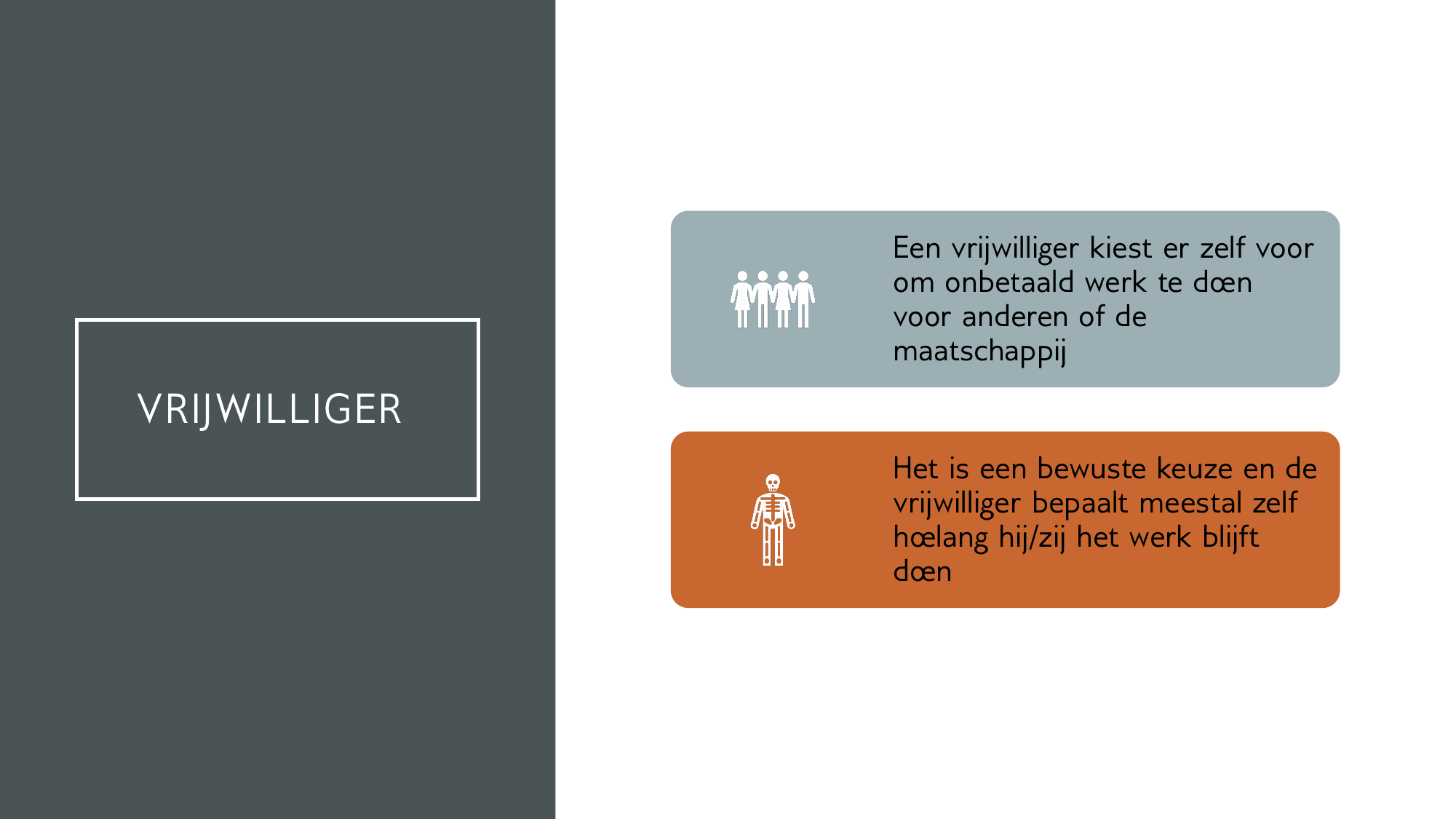

Een vrijwilliger kiest er zelf voor om onbetaald werk te doen voor anderen of de maatschappij
Het is een bewuste keuze en de vrijwilliger bepaalt meestal zelf hoelang hij/zij het werk blijft doen
# Vrijwilliger